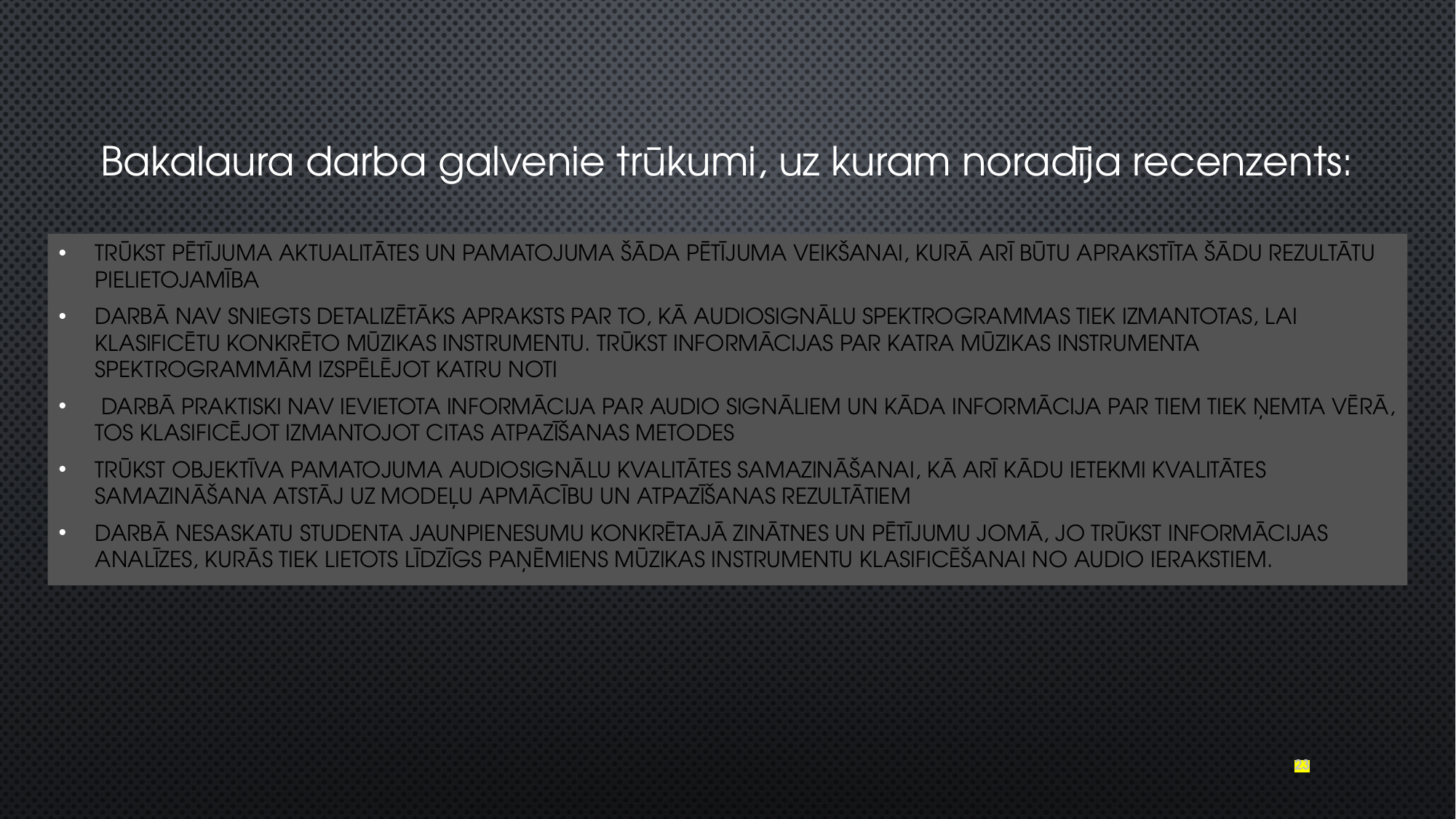

Bakalaura darba galvenie trūkumi, uz kuram noradīja recenzents:
Trūkst pētījuma aktualitātes un pamatojuma šāda pētījuma veikšanai, kurā arī būtu aprakstīta šādu rezultātu pielietojamība
Darbā nav sniegts detalizētāks apraksts par to, kā audiosignālu spektrogrammas tiek izmantotas, lai klasificētu konkrēto mūzikas instrumentu. Trūkst informācijas par katra mūzikas instrumenta spektrogrammām izspēlējot katru noti
 Darbā praktiski nav ievietota informācija par audio signāliem un kāda informācija par tiem tiek ņemta vērā, tos klasificējot izmantojot citas atpazīšanas metodes
Trūkst objektīva pamatojuma audiosignālu kvalitātes samazināšanai, kā arī kādu ietekmi kvalitātes samazināšana atstāj uz modeļu apmācību un atpazīšanas rezultātiem
Darbā nesaskatu studenta jaunpienesumu konkrētajā zinātnes un pētījumu jomā, jo trūkst informācijas analīzes, kurās tiek lietots līdzīgs paņēmiens mūzikas instrumentu klasificēšanai no audio ierakstiem.

23